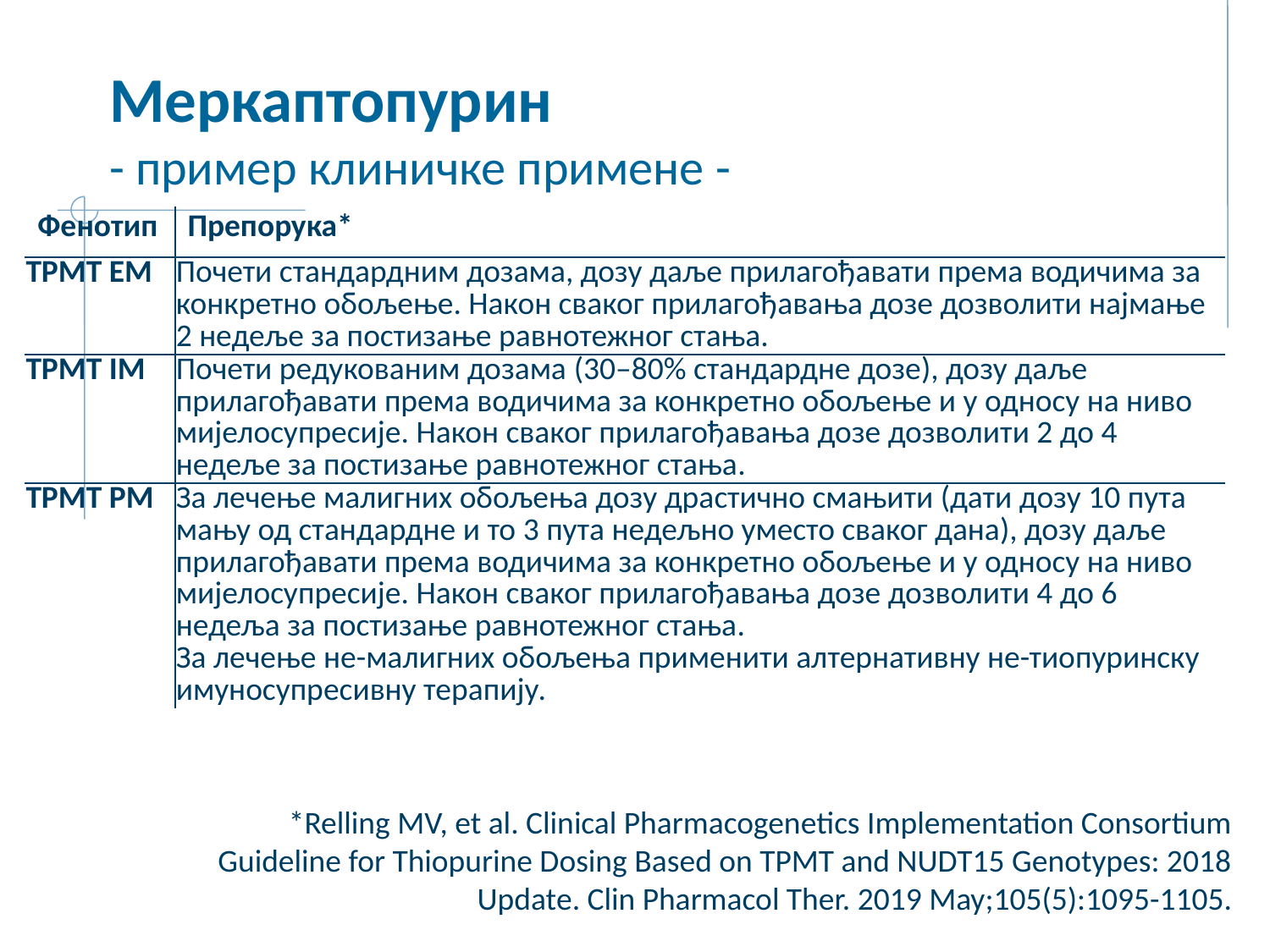

# Меркаптопурин - пример клиничке примене -
| Фенотип | Препорука\* |
| --- | --- |
| TPMT EM | Почети стандардним дозама, дозу даље прилагођавати према водичима за конкретно обољење. Након сваког прилагођавања дозе дозволити најмање 2 недеље за постизање равнотежног стања. |
| TPMT IM | Почети редукованим дозама (30–80% стандардне дозе), дозу даље прилагођавати према водичима за конкретно обољење и у односу на ниво мијелосупресије. Након сваког прилагођавања дозе дозволити 2 до 4 недеље за постизање равнотежног стања. |
| TPMT PM | За лечење малигних обољења дозу драстично смањити (дати дозу 10 пута мању од стандардне и то 3 пута недељно уместо сваког дана), дозу даље прилагођавати према водичима за конкретно обољење и у односу на ниво мијелосупресије. Након сваког прилагођавања дозе дозволити 4 до 6 недеља за постизање равнотежног стања. За лечење не-малигних обољења применити алтернативну не-тиопуринску имуносупресивну терапију. |
	*Relling MV, et al. Clinical Pharmacogenetics Implementation Consortium Guideline for Thiopurine Dosing Based on TPMT and NUDT15 Genotypes: 2018 Update. Clin Pharmacol Ther. 2019 May;105(5):1095-1105.